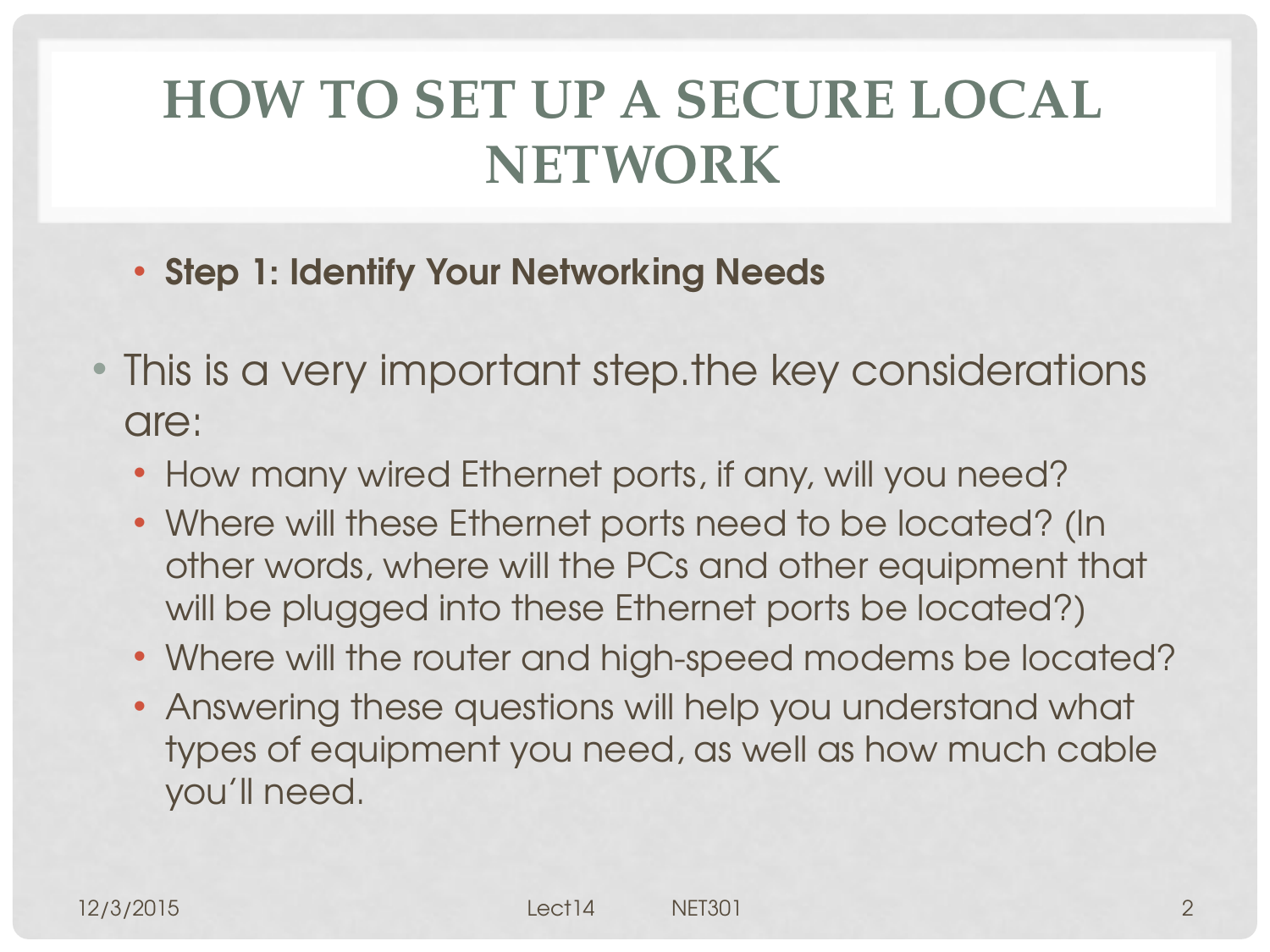

# How To Set Up A Secure Local Network
Step 1: Identify Your Networking Needs
This is a very important step.the key considerations are:
How many wired Ethernet ports, if any, will you need?
Where will these Ethernet ports need to be located? (In other words, where will the PCs and other equipment that will be plugged into these Ethernet ports be located?)
Where will the router and high-speed modems be located?
Answering these questions will help you understand what types of equipment you need, as well as how much cable you’ll need.

12/3/2015
Lect14             NET301
2